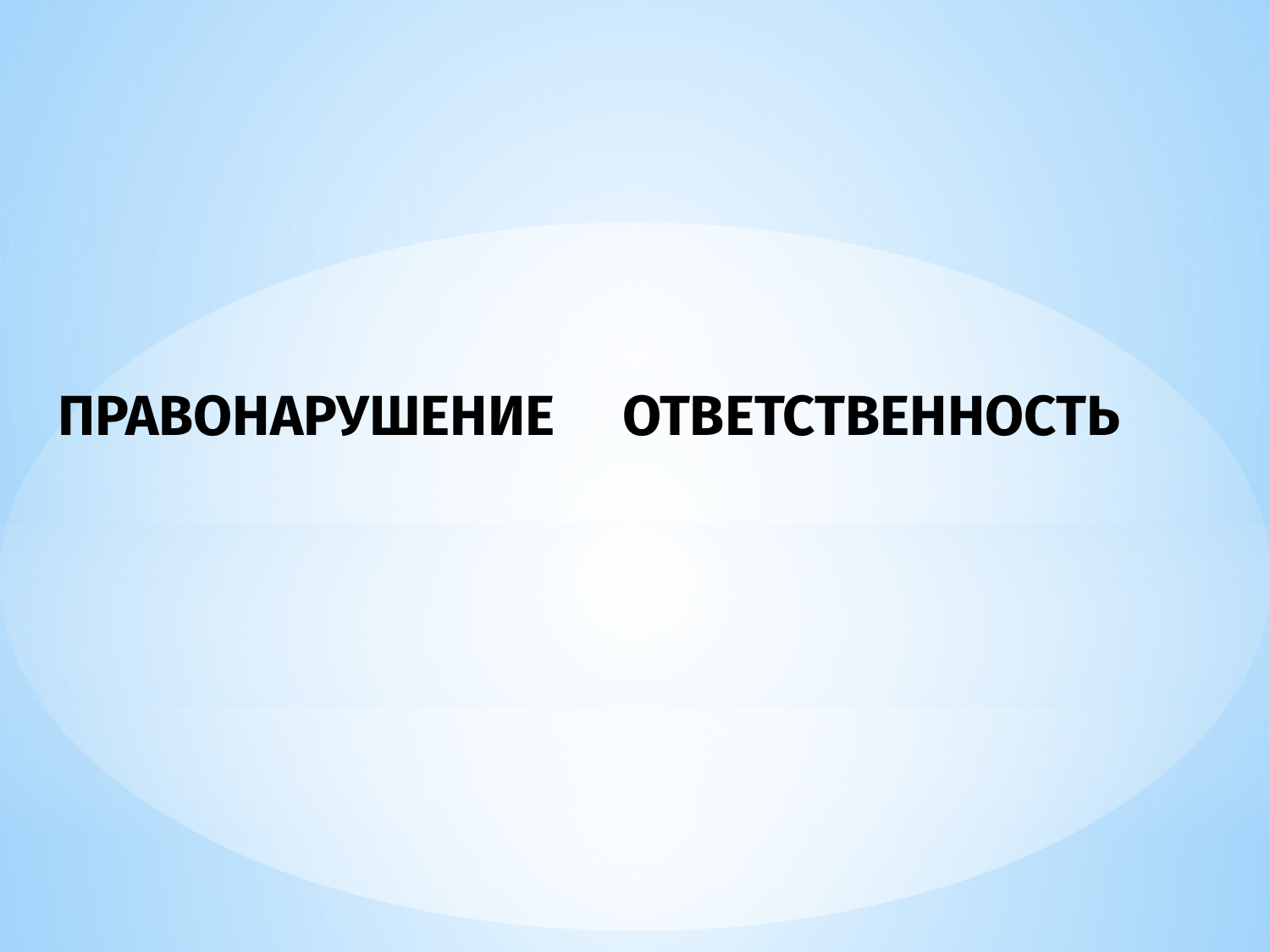

| ПРАВОНАРУШЕНИЕ | ОТВЕТСТВЕННОСТЬ |
| --- | --- |